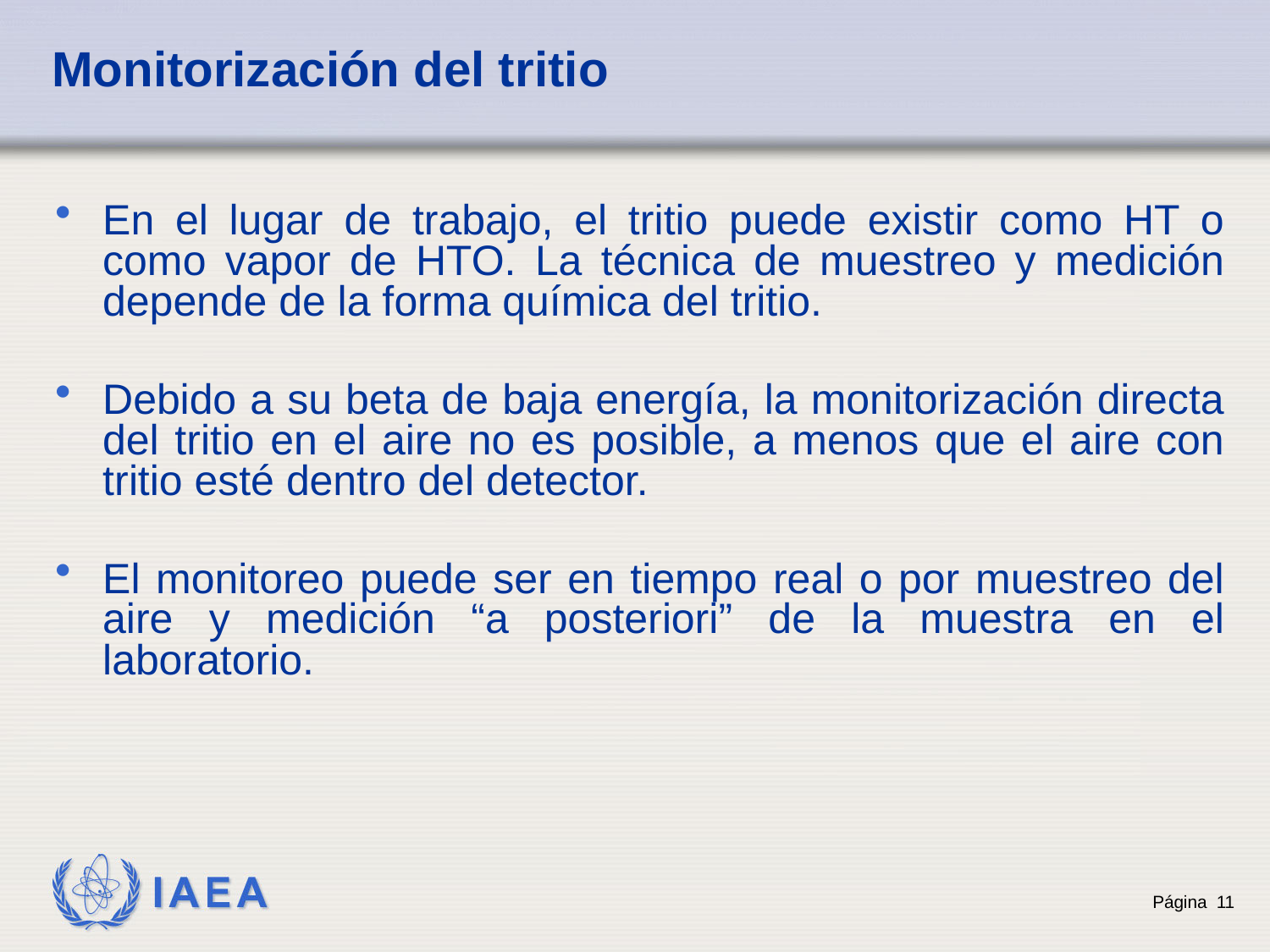

# Monitorización del tritio
En el lugar de trabajo, el tritio puede existir como HT o como vapor de HTO. La técnica de muestreo y medición depende de la forma química del tritio.

Debido a su beta de baja energía, la monitorización directa del tritio en el aire no es posible, a menos que el aire con tritio esté dentro del detector.

El monitoreo puede ser en tiempo real o por muestreo del aire y medición “a posteriori” de la muestra en el laboratorio.

Página  11